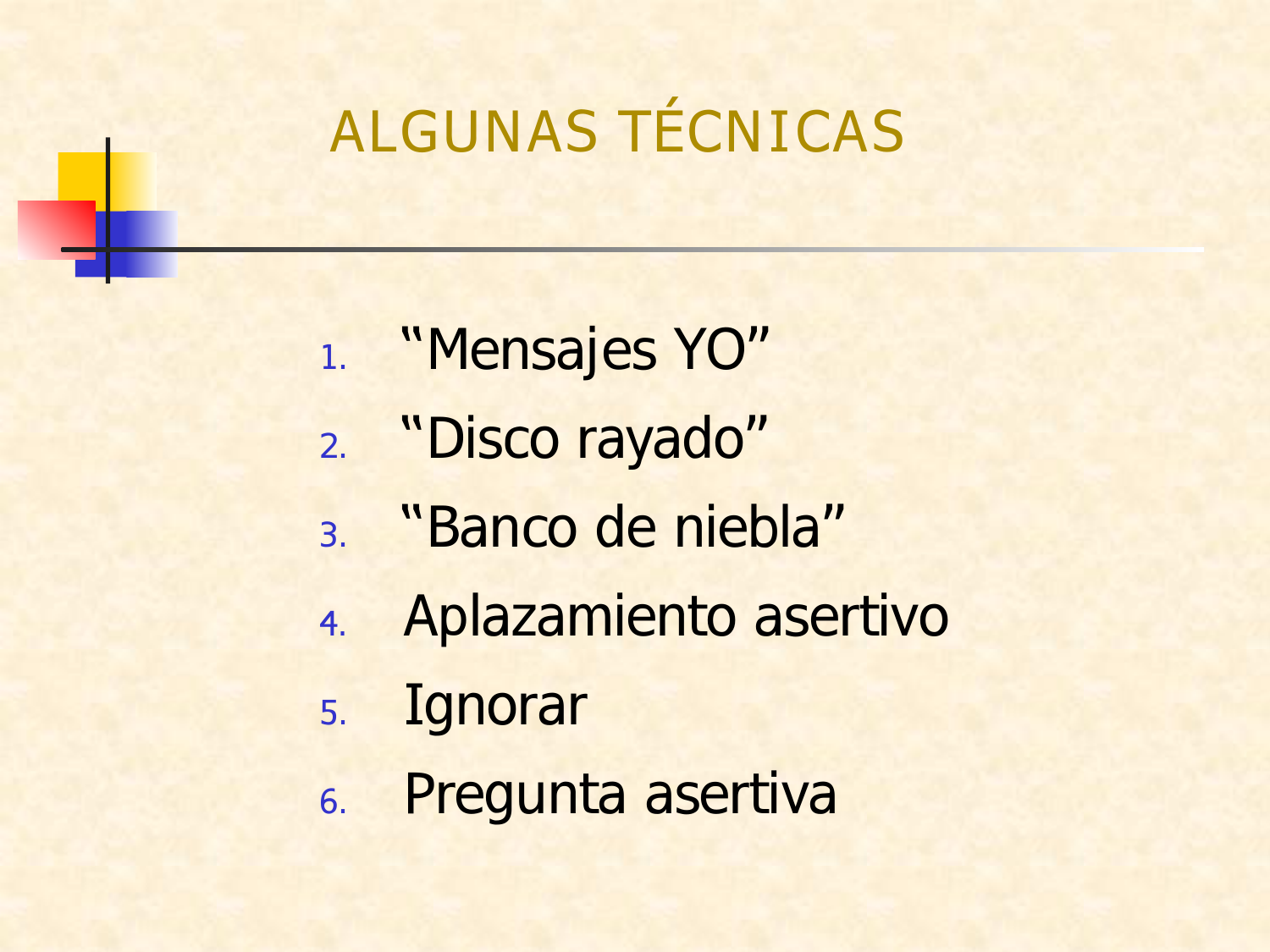

# ALGUNAS TÉCNICAS
“Mensajes YO”
“Disco rayado”
“Banco de niebla”
Aplazamiento asertivo
Ignorar
Pregunta asertiva